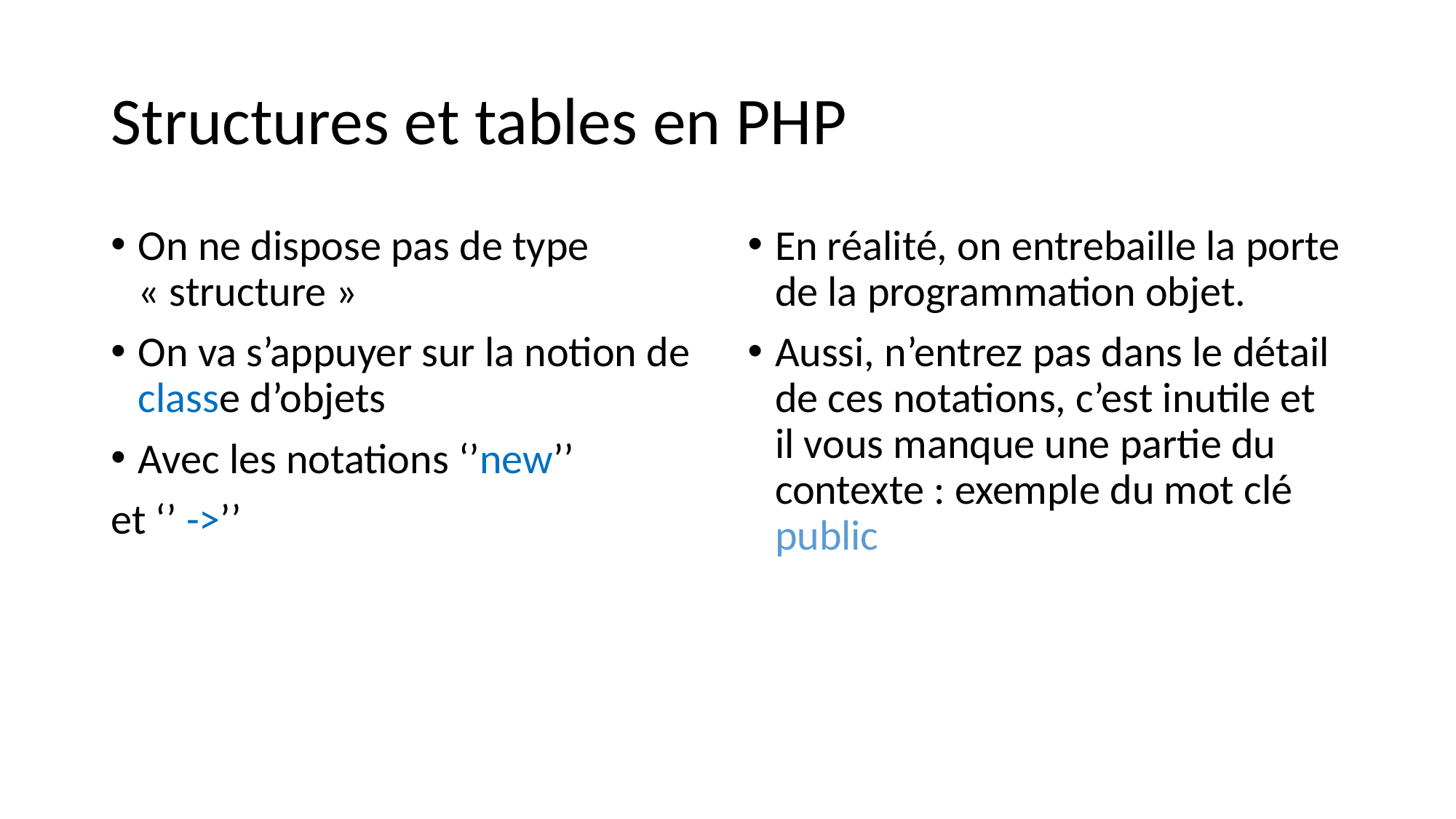

# Structures et tables en PHP
On ne dispose pas de type « structure »
On va s’appuyer sur la notion de classe d’objets
Avec les notations ‘’new’’
et ‘’ ->’’

En réalité, on entrebaille la porte de la programmation objet.
Aussi, n’entrez pas dans le détail de ces notations, c’est inutile et il vous manque une partie du contexte : exemple du mot clé  public